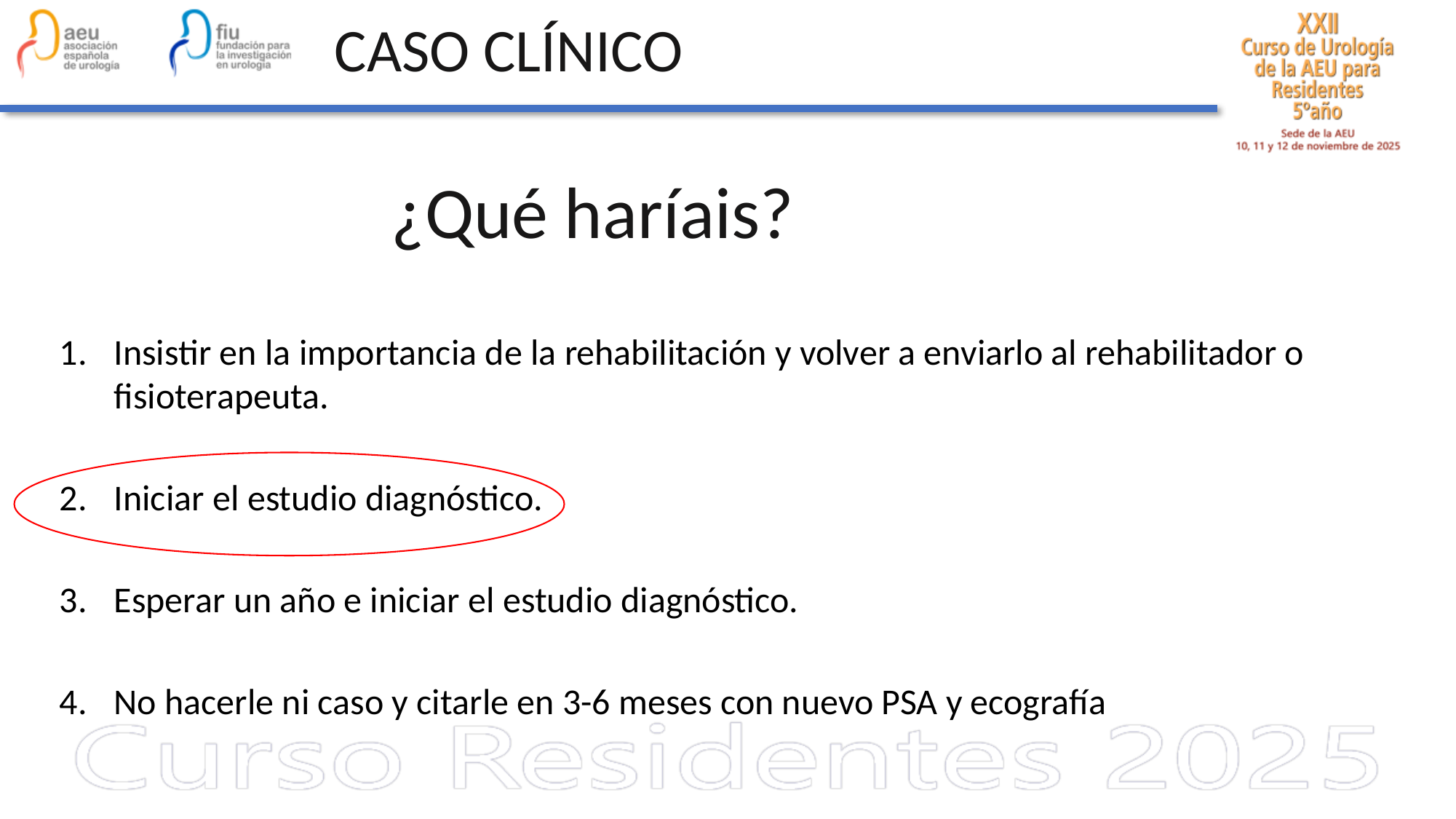

CASO CLÍNICO
¿Qué haríais?
Insistir en la importancia de la rehabilitación y volver a enviarlo al rehabilitador o fisioterapeuta.

Iniciar el estudio diagnóstico.

Esperar un año e iniciar el estudio diagnóstico.

No hacerle ni caso y citarle en 3-6 meses con nuevo PSA y ecografía